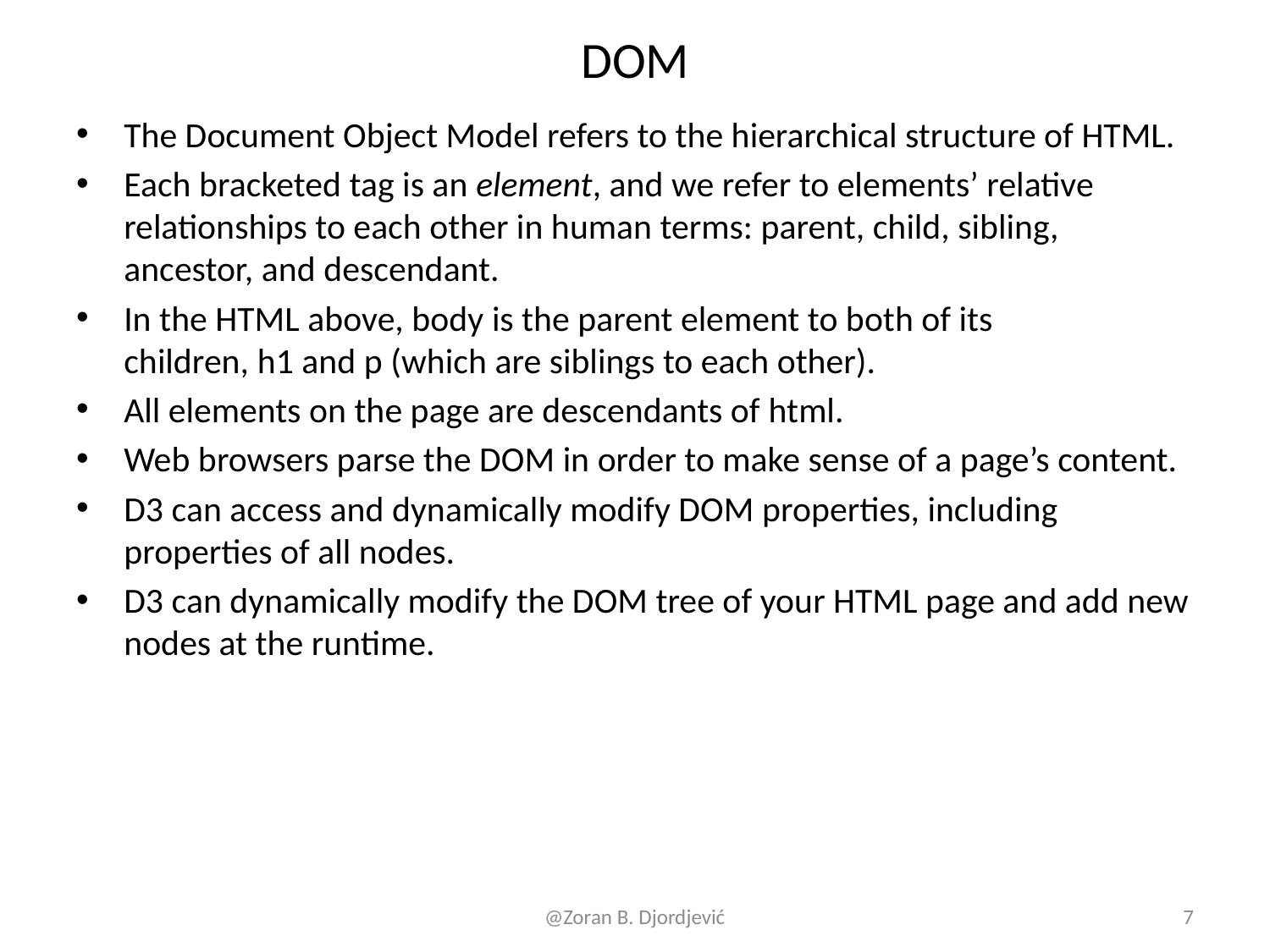

# DOM
The Document Object Model refers to the hierarchical structure of HTML.
Each bracketed tag is an element, and we refer to elements’ relative relationships to each other in human terms: parent, child, sibling, ancestor, and descendant.
In the HTML above, body is the parent element to both of its children, h1 and p (which are siblings to each other).
All elements on the page are descendants of html.
Web browsers parse the DOM in order to make sense of a page’s content.
D3 can access and dynamically modify DOM properties, including properties of all nodes.
D3 can dynamically modify the DOM tree of your HTML page and add new nodes at the runtime.

@Zoran B. Djordjević
7